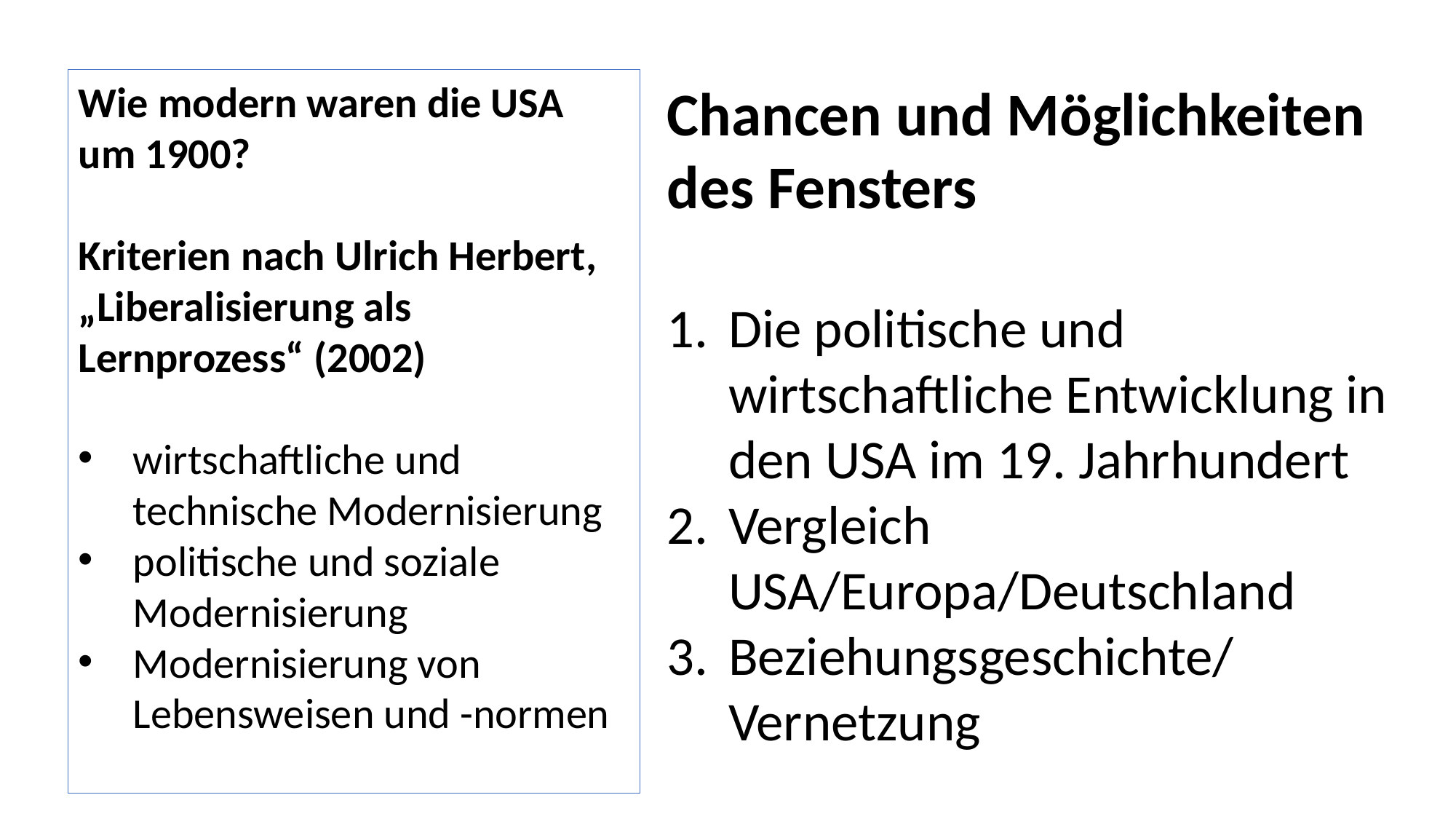

Wie modern waren die USA um 1900?

Kriterien nach Ulrich Herbert, „Liberalisierung als Lernprozess“ (2002)

wirtschaftliche und technische Modernisierung
politische und soziale Modernisierung
Modernisierung von Lebensweisen und -normen

Chancen und Möglichkeiten des Fensters

Die politische und wirtschaftliche Entwicklung in den USA im 19. Jahrhundert
Vergleich USA/Europa/Deutschland
Beziehungsgeschichte/ Vernetzung